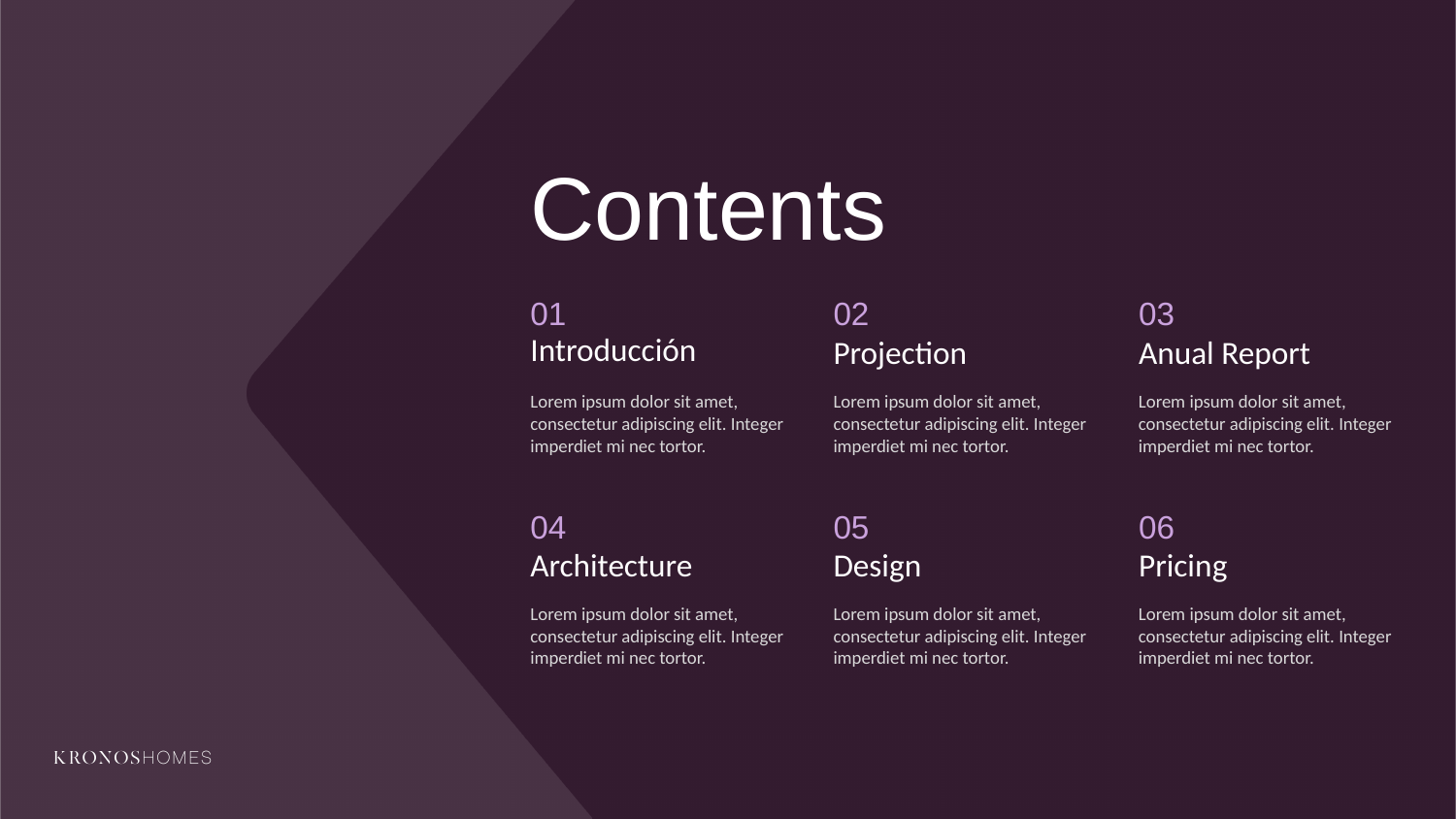

Contents
01
02
03
Introducción
Projection
Anual Report
Lorem ipsum dolor sit amet, consectetur adipiscing elit. Integer imperdiet mi nec tortor.
Lorem ipsum dolor sit amet, consectetur adipiscing elit. Integer imperdiet mi nec tortor.

Lorem ipsum dolor sit amet, consectetur adipiscing elit. Integer imperdiet mi nec tortor.

04
05
06
Architecture
Design
Pricing
Lorem ipsum dolor sit amet, consectetur adipiscing elit. Integer imperdiet mi nec tortor.

Lorem ipsum dolor sit amet, consectetur adipiscing elit. Integer imperdiet mi nec tortor.

Lorem ipsum dolor sit amet, consectetur adipiscing elit. Integer imperdiet mi nec tortor.